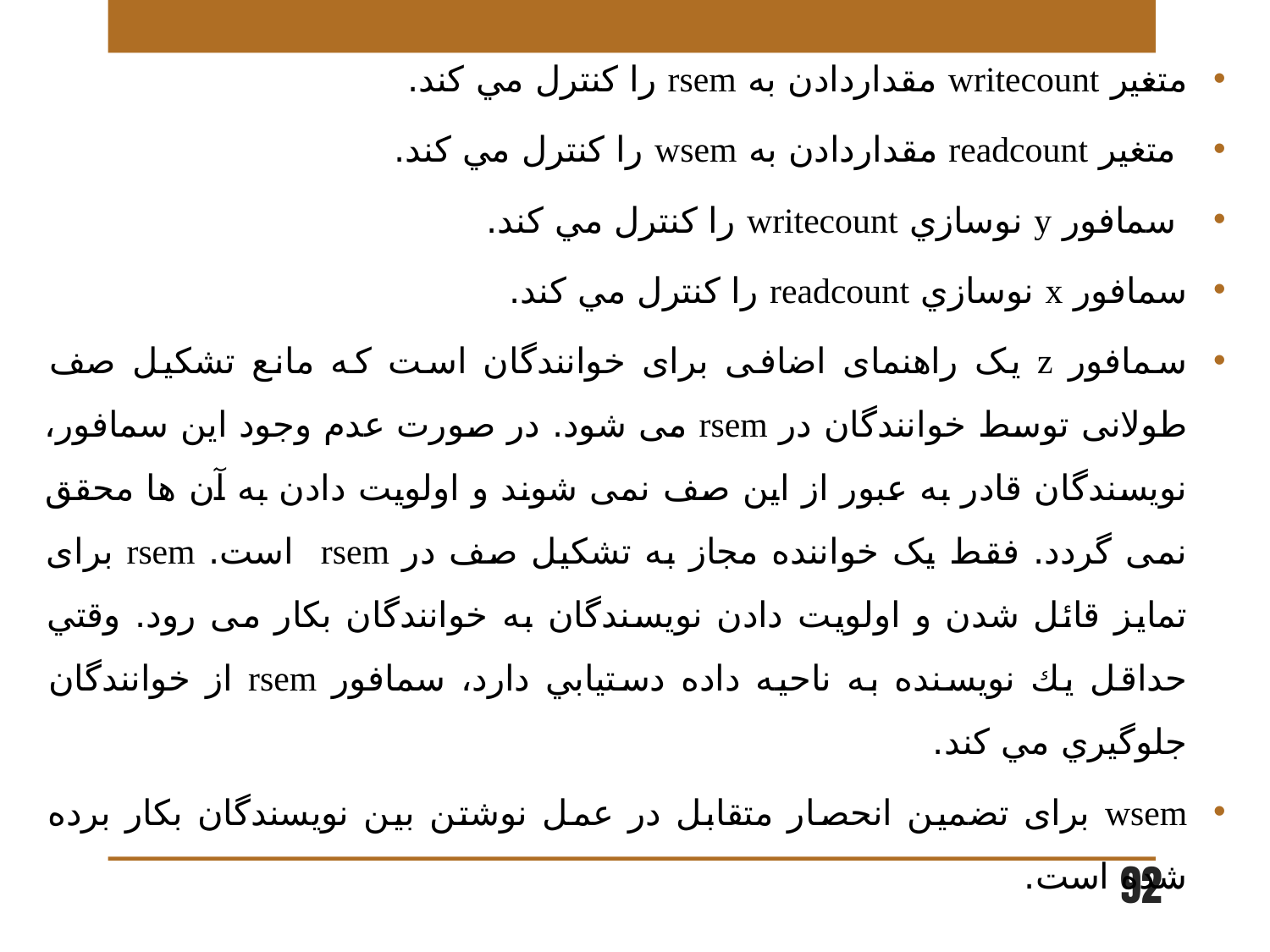

متغير writecount مقداردادن به rsem را كنترل مي كند.
 متغير readcount مقداردادن به wsem را كنترل مي كند.
 سمافور y نوسازي writecount را كنترل مي كند.
سمافور x نوسازي readcount را كنترل مي كند.
سمافور z یک راهنمای اضافی برای خوانندگان است که مانع تشکیل صف طولانی توسط خوانندگان در rsem می شود. در صورت عدم وجود این سمافور، نویسندگان قادر به عبور از این صف نمی شوند و اولویت دادن به آن ها محقق نمی گردد. فقط یک خواننده مجاز به تشکیل صف در rsem  است. rsem برای تمایز قائل شدن و اولویت دادن نویسندگان به خوانندگان بکار می رود. وقتي حداقل يك نويسنده به ناحيه داده دستيابي دارد، سمافور rsem از خوانندگان جلوگيري مي كند.
wsem برای تضمین انحصار متقابل در عمل نوشتن بین نویسندگان بکار برده شده است.
92